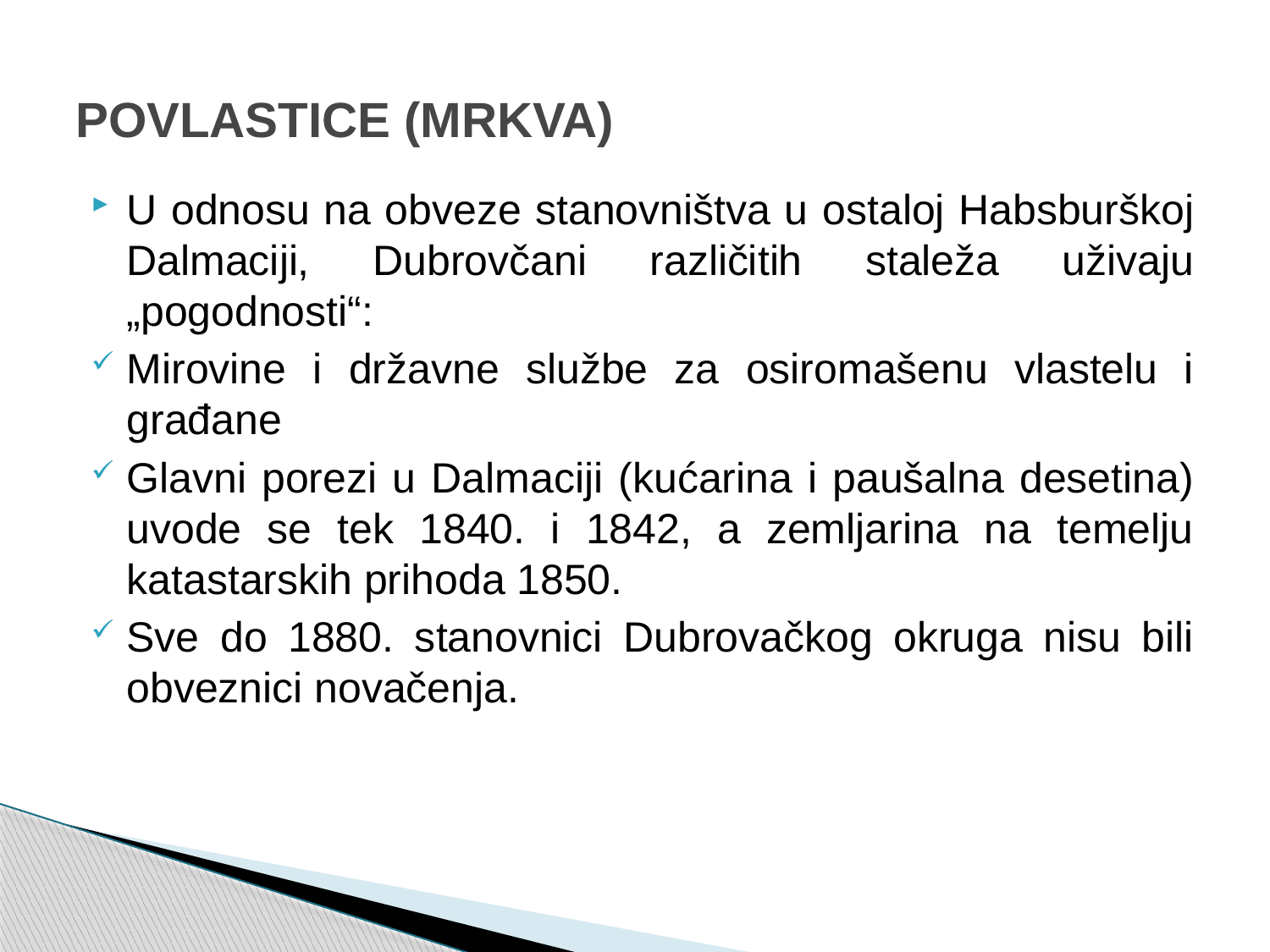

# POVLASTICE (MRKVA)
U odnosu na obveze stanovništva u ostaloj Habsburškoj Dalmaciji, Dubrovčani različitih staleža uživaju „pogodnosti“:
Mirovine i državne službe za osiromašenu vlastelu i građane
Glavni porezi u Dalmaciji (kućarina i paušalna desetina) uvode se tek 1840. i 1842, a zemljarina na temelju katastarskih prihoda 1850.
Sve do 1880. stanovnici Dubrovačkog okruga nisu bili obveznici novačenja.